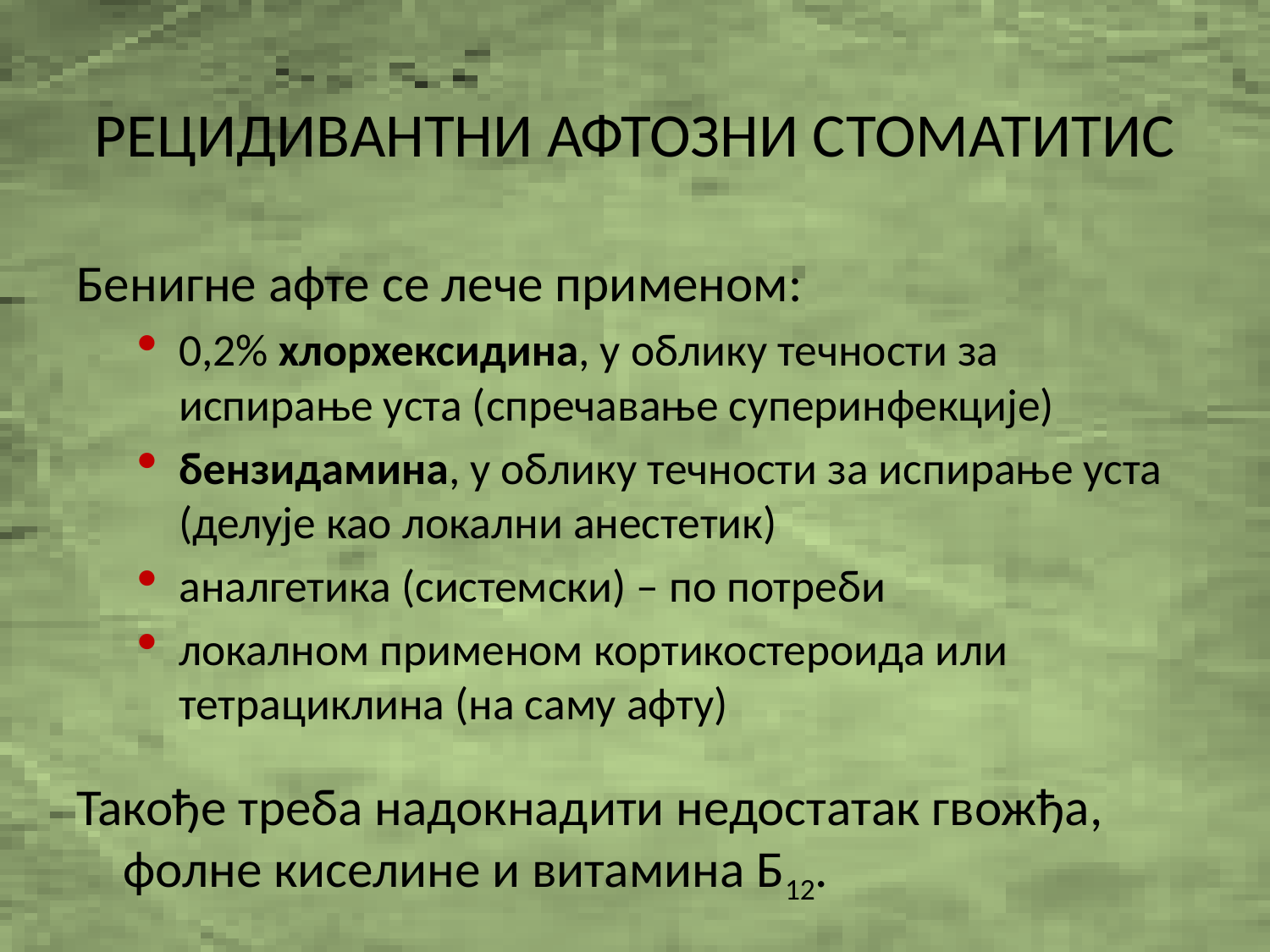

# РЕЦИДИВАНТНИ АФТОЗНИ СТОМАТИТИС
Бенигне афте се лече применом:
0,2% хлорхексидина, у облику течности за испирање уста (спречавање суперинфекције)
бензидамина, у облику течности за испирање уста (делује као локални анестетик)
аналгетика (системски) – по потреби
локалном применом кортикостероида или тетрациклина (на саму афту)

Такође треба надокнадити недостатак гвожђа, фолне киселине и витамина Б12.